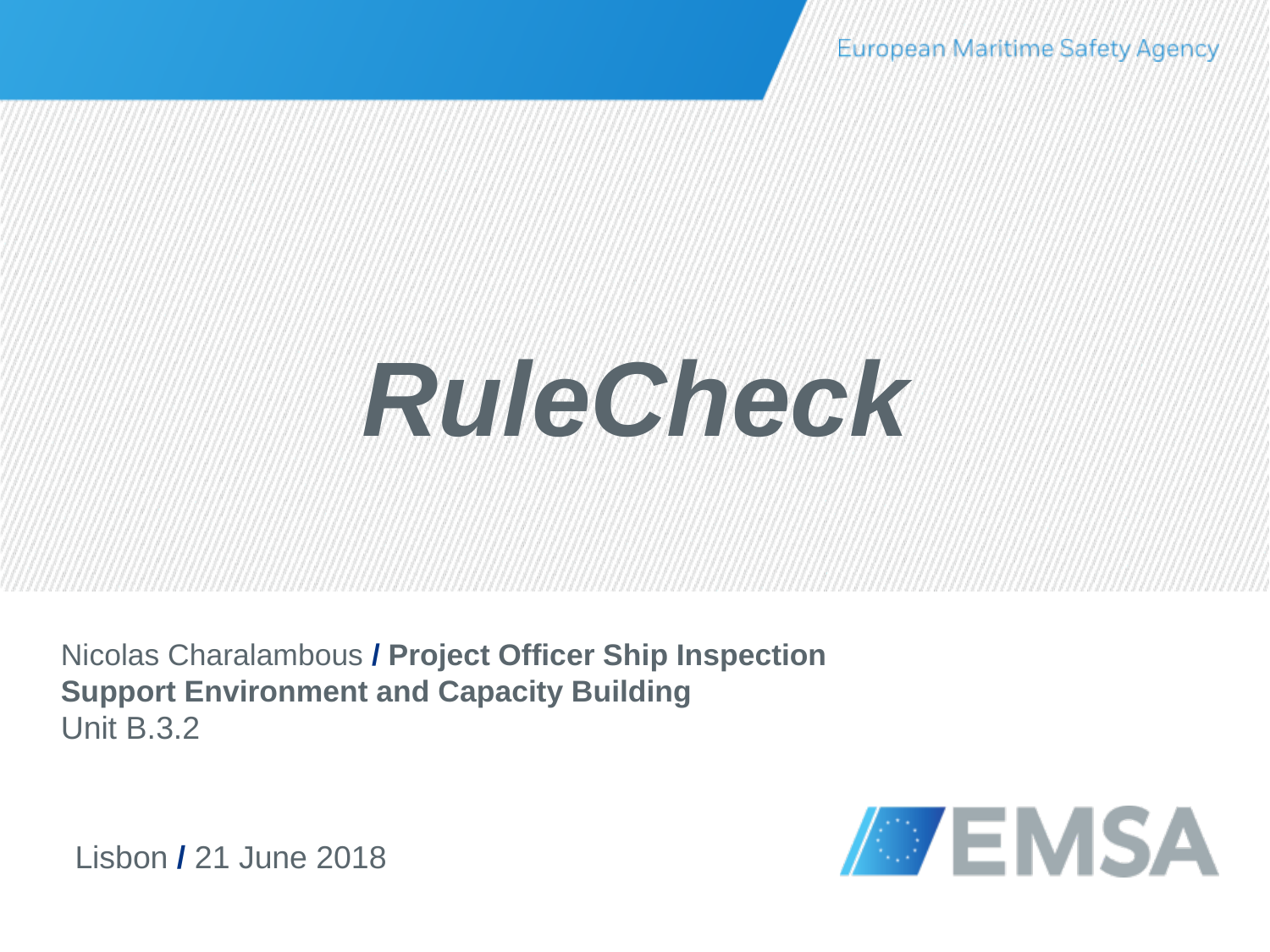

# RuleCheck
Nicolas Charalambous / Project Officer Ship Inspection Support Environment and Capacity Building
Unit B.3.2
Lisbon / 21 June 2018